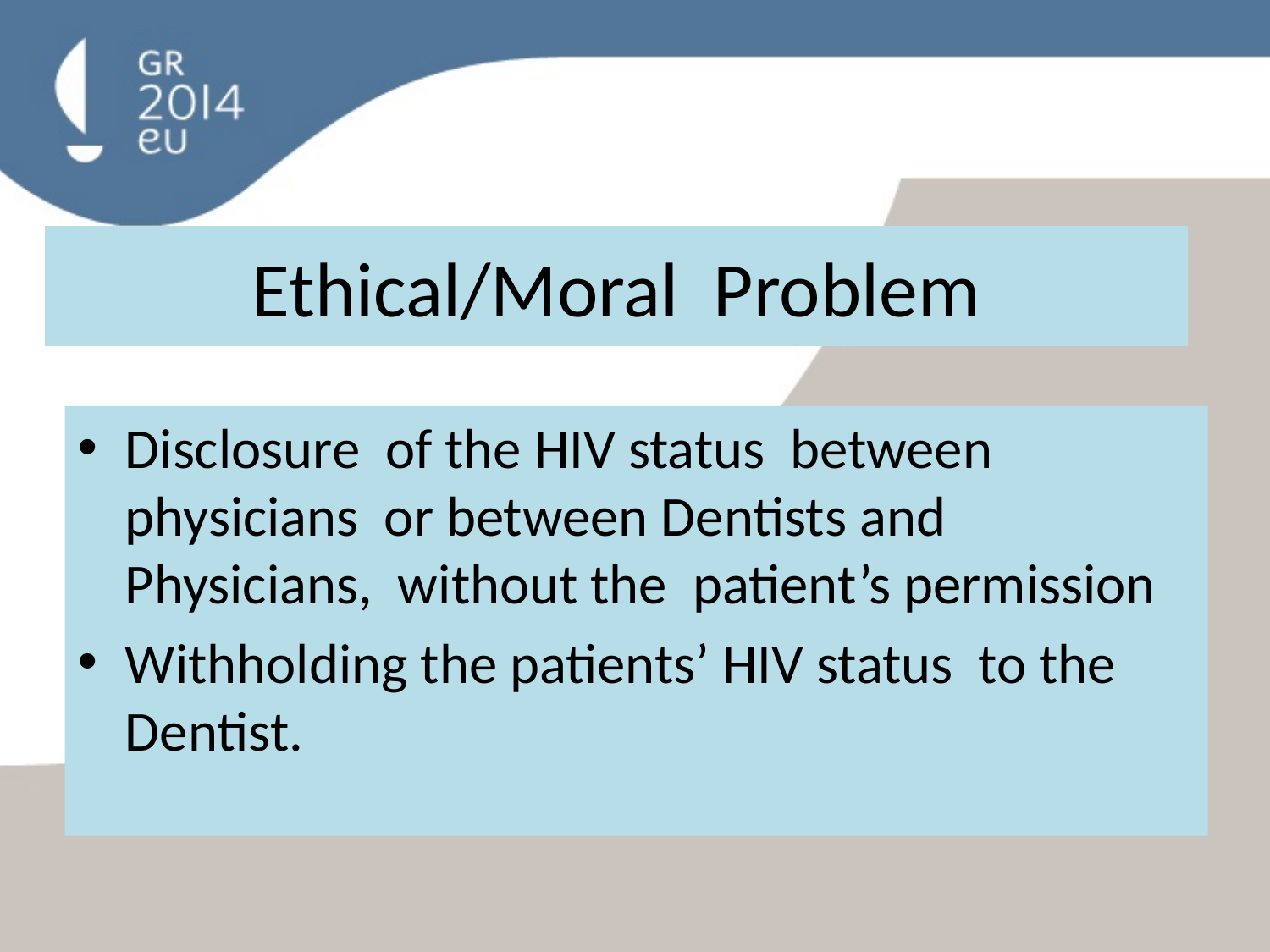

# Ethical/Moral  Problem
Disclosure  of the HIV status  between physicians  or between Dentists and Physicians,  without the  patient’s permission
Withholding the patients’ HIV status  to the Dentist.